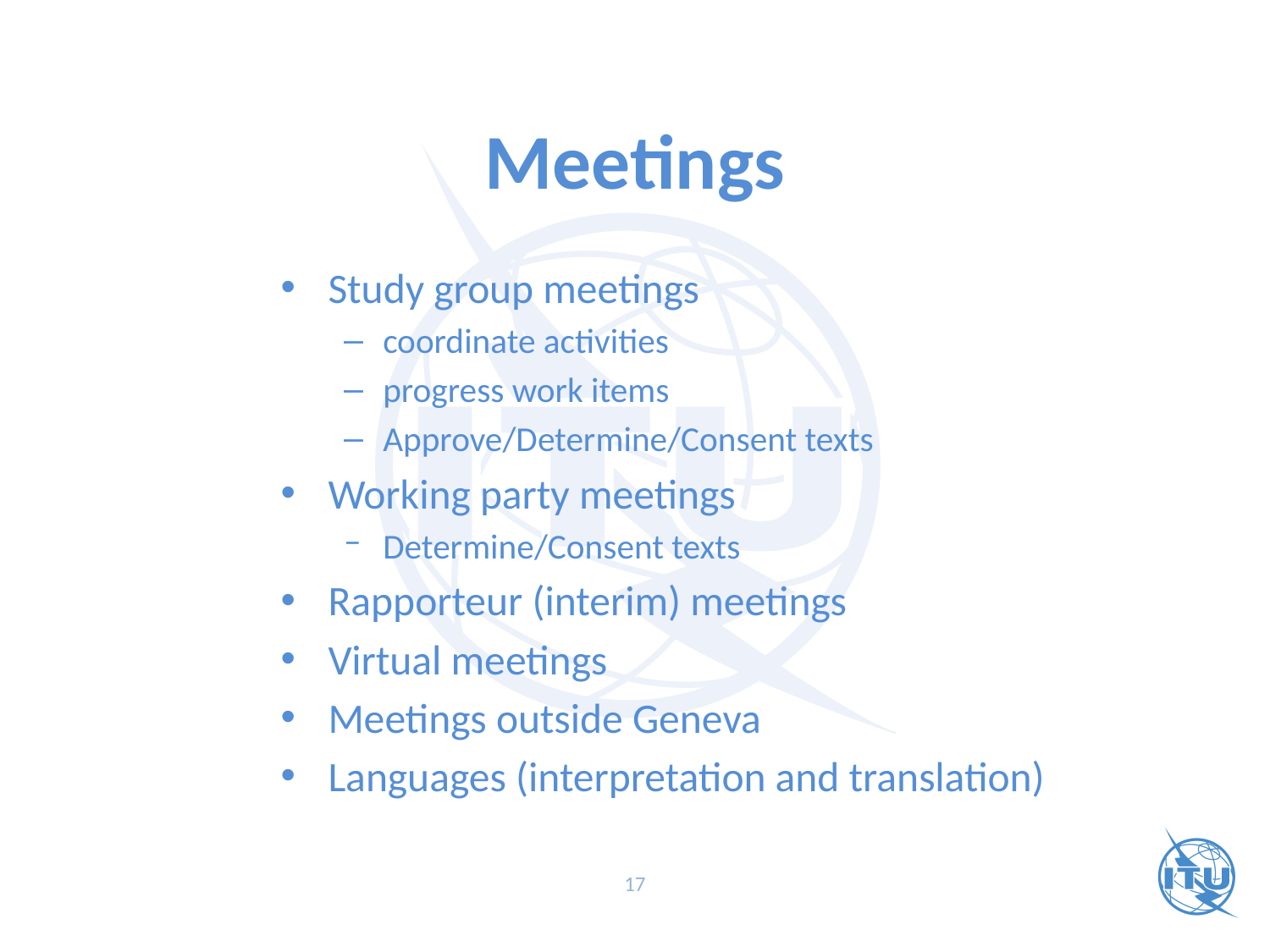

# Meetings
Study group meetings
coordinate activities
progress work items
Approve/Determine/Consent texts
Working party meetings
Determine/Consent texts
Rapporteur (interim) meetings
Virtual meetings
Meetings outside Geneva
Languages (interpretation and translation)

17